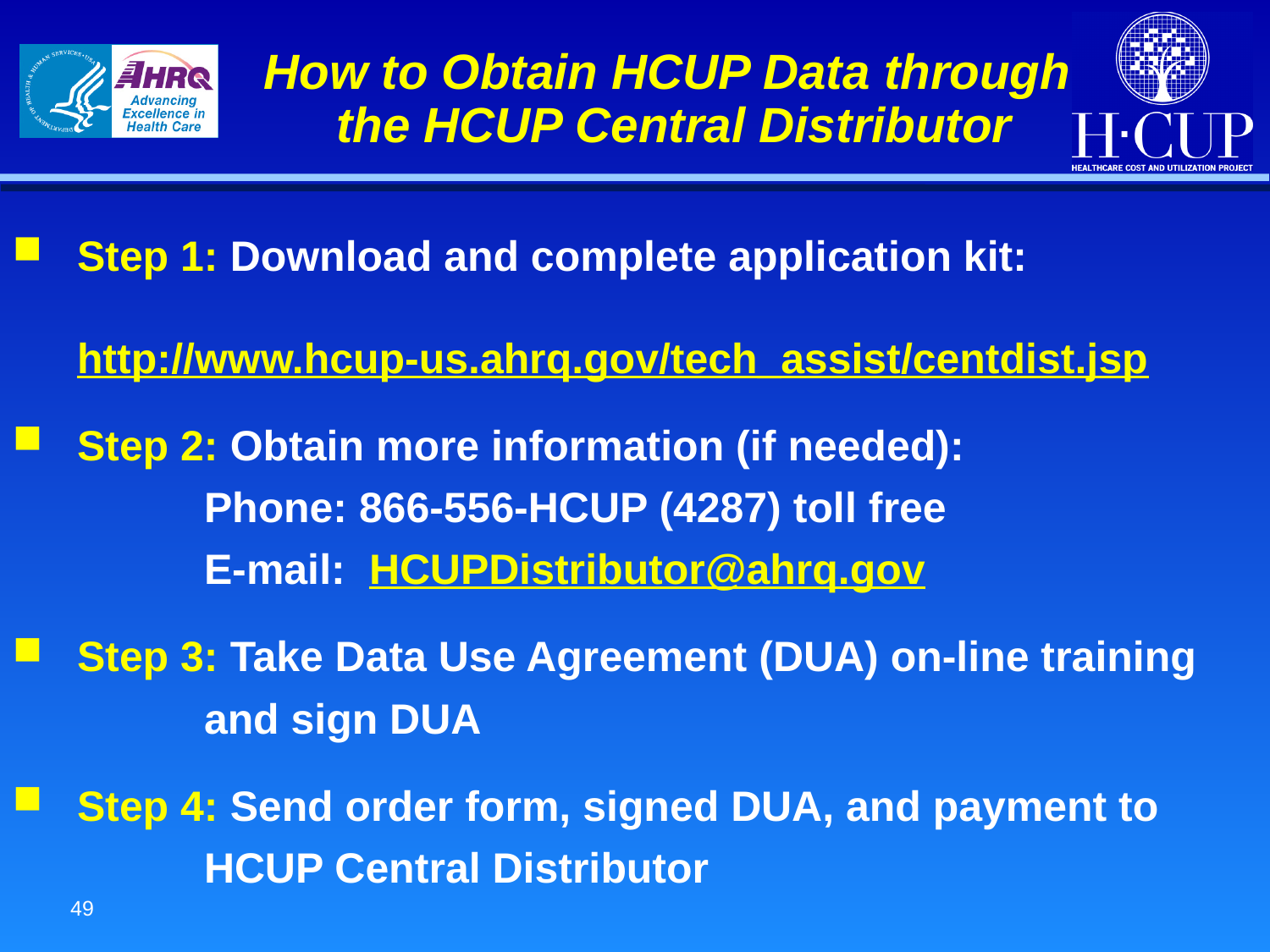

# How to Obtain HCUP Data through the HCUP Central Distributor
Step 1: Download and complete application kit:
		http://www.hcup-us.ahrq.gov/tech_assist/centdist.jsp

Step 2: Obtain more information (if needed):
		Phone: 866-556-HCUP (4287) toll free
		E-mail:  HCUPDistributor@ahrq.gov

Step 3: Take Data Use Agreement (DUA) on-line training
	 	and sign DUA

Step 4: Send order form, signed DUA, and payment to
		HCUP Central Distributor

49